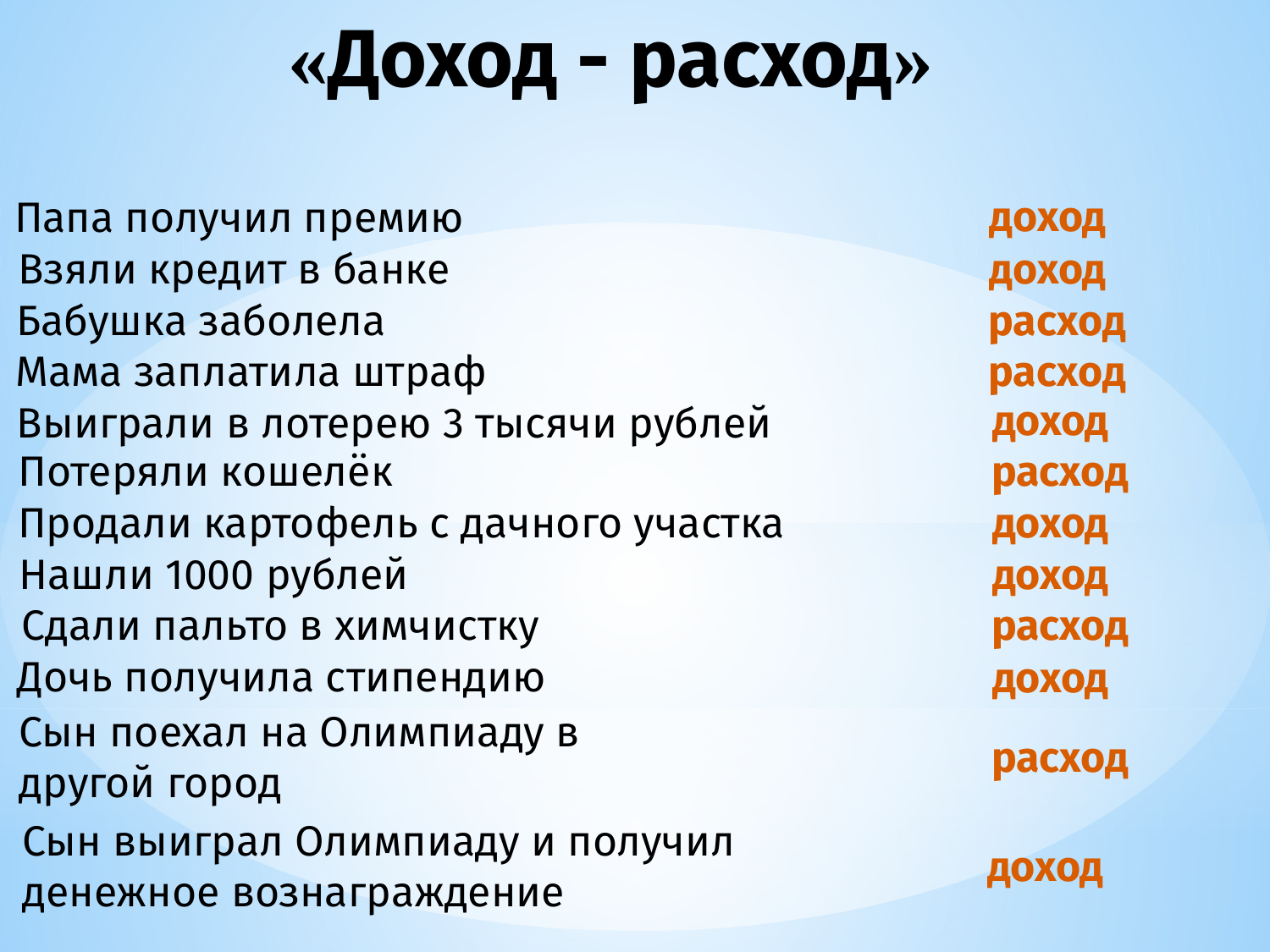

# «Доход - расход»
доход
Папа получил премию
Взяли кредит в банке
доход
Бабушка заболела
расход
Мама заплатила штраф
расход
доход
Выиграли в лотерею 3 тысячи рублей
Потеряли кошелёк
расход
Продали картофель с дачного участка
доход
Нашли 1000 рублей
доход
Сдали пальто в химчистку
расход
Дочь получила стипендию
доход
Сын поехал на Олимпиаду в другой город
расход
Сын выиграл Олимпиаду и получил денежное вознаграждение
 доход